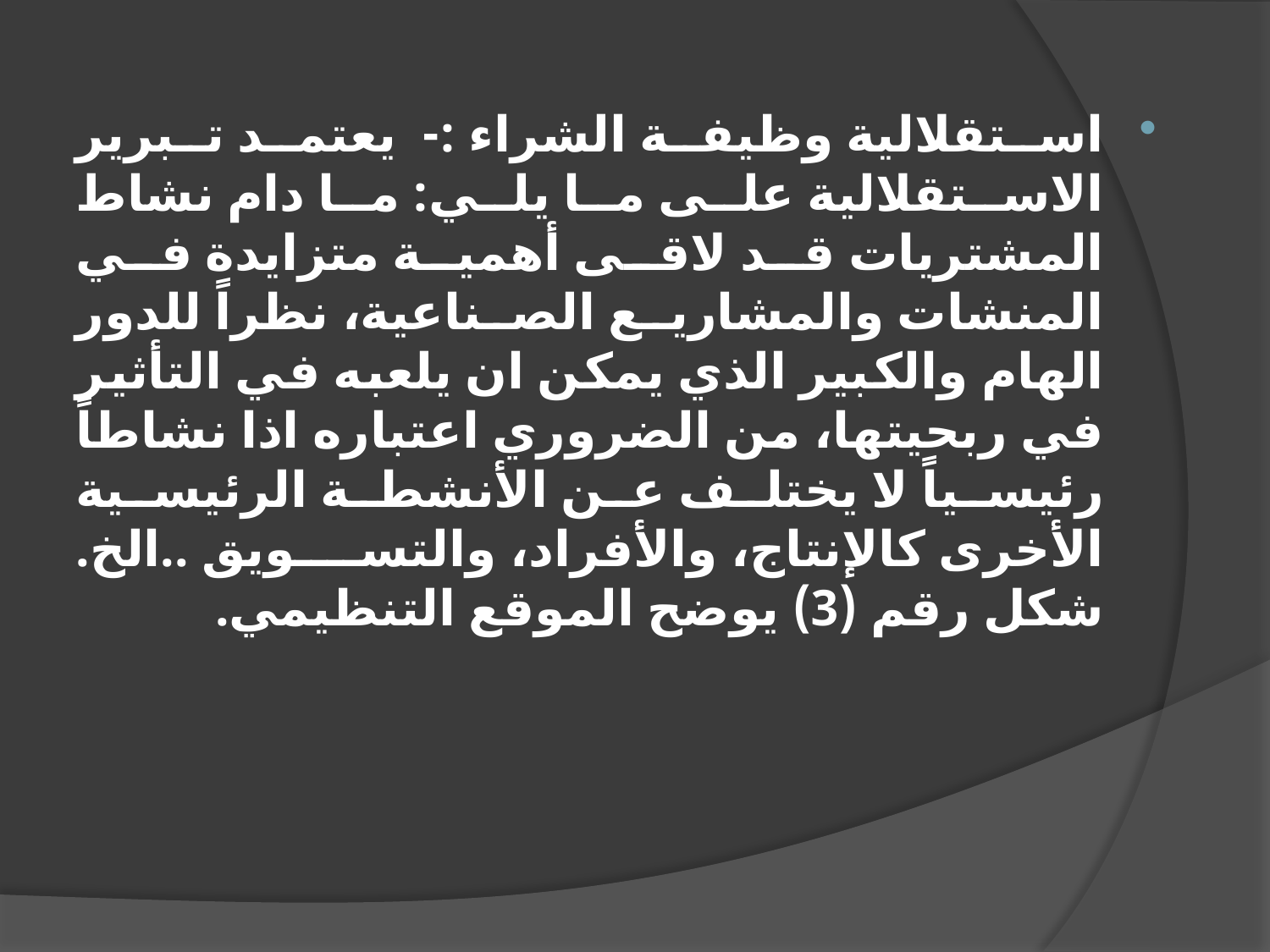

استقلالية وظيفة الشراء :-  يعتمد تبرير الاستقلالية على ما يلي: ما دام نشاط المشتريات قد لاقى أهمية متزايدة في المنشات والمشاريع الصناعية، نظراً للدور الهام والكبير الذي يمكن ان يلعبه في التأثير في ربحيتها، من الضروري اعتباره اذا نشاطاً رئيسياً لا يختلف عن الأنشطة الرئيسية الأخرى كالإنتاج، والأفراد، والتسويق ..الخ. شكل رقم (3) يوضح الموقع التنظيمي.